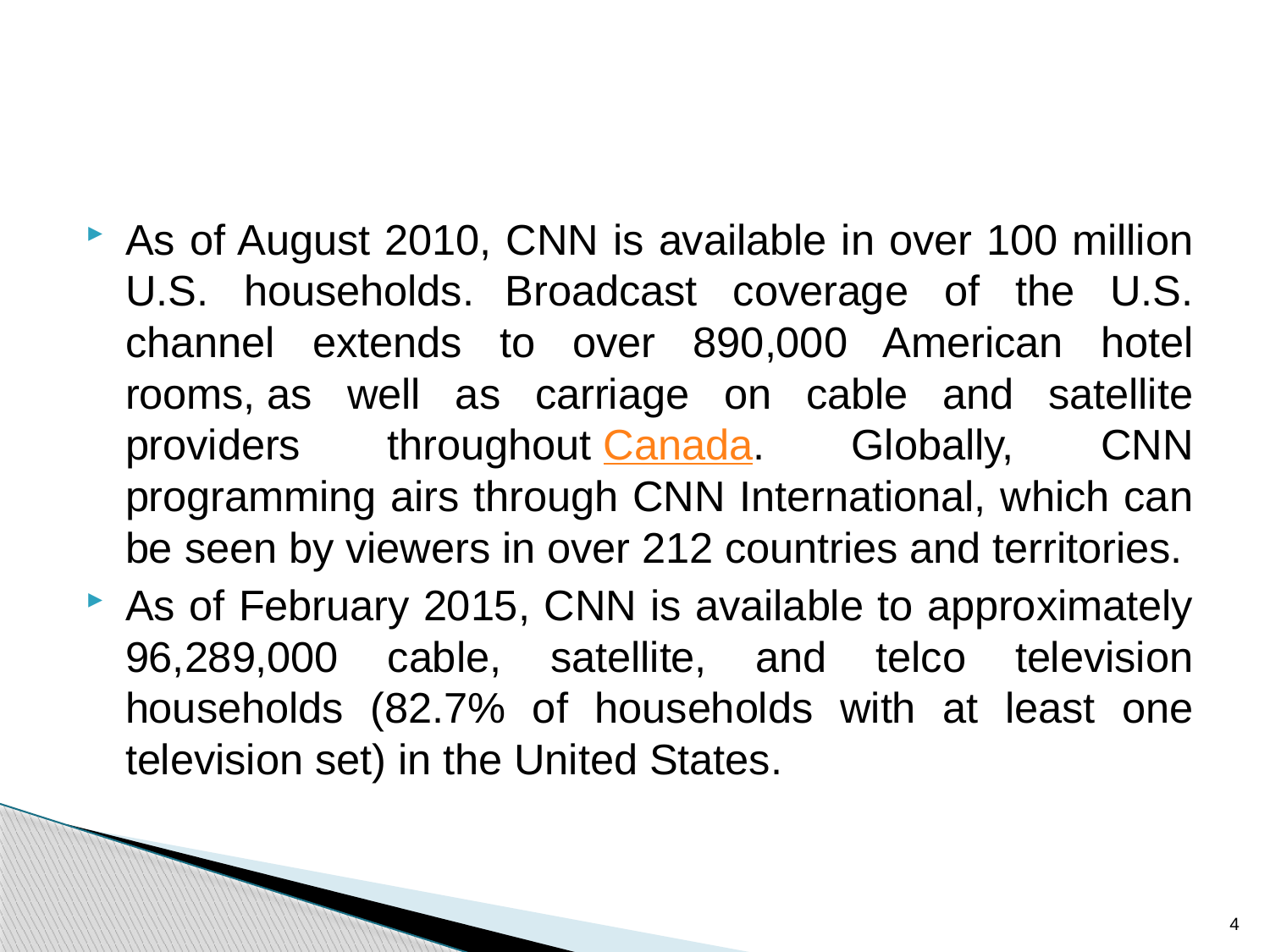

#
As of August 2010, CNN is available in over 100 million U.S. households. Broadcast coverage of the U.S. channel extends to over 890,000 American hotel rooms, as well as carriage on cable and satellite providers throughout Canada. Globally, CNN programming airs through CNN International, which can be seen by viewers in over 212 countries and territories.
As of February 2015, CNN is available to approximately 96,289,000 cable, satellite, and telco television households (82.7% of households with at least one television set) in the United States.

4